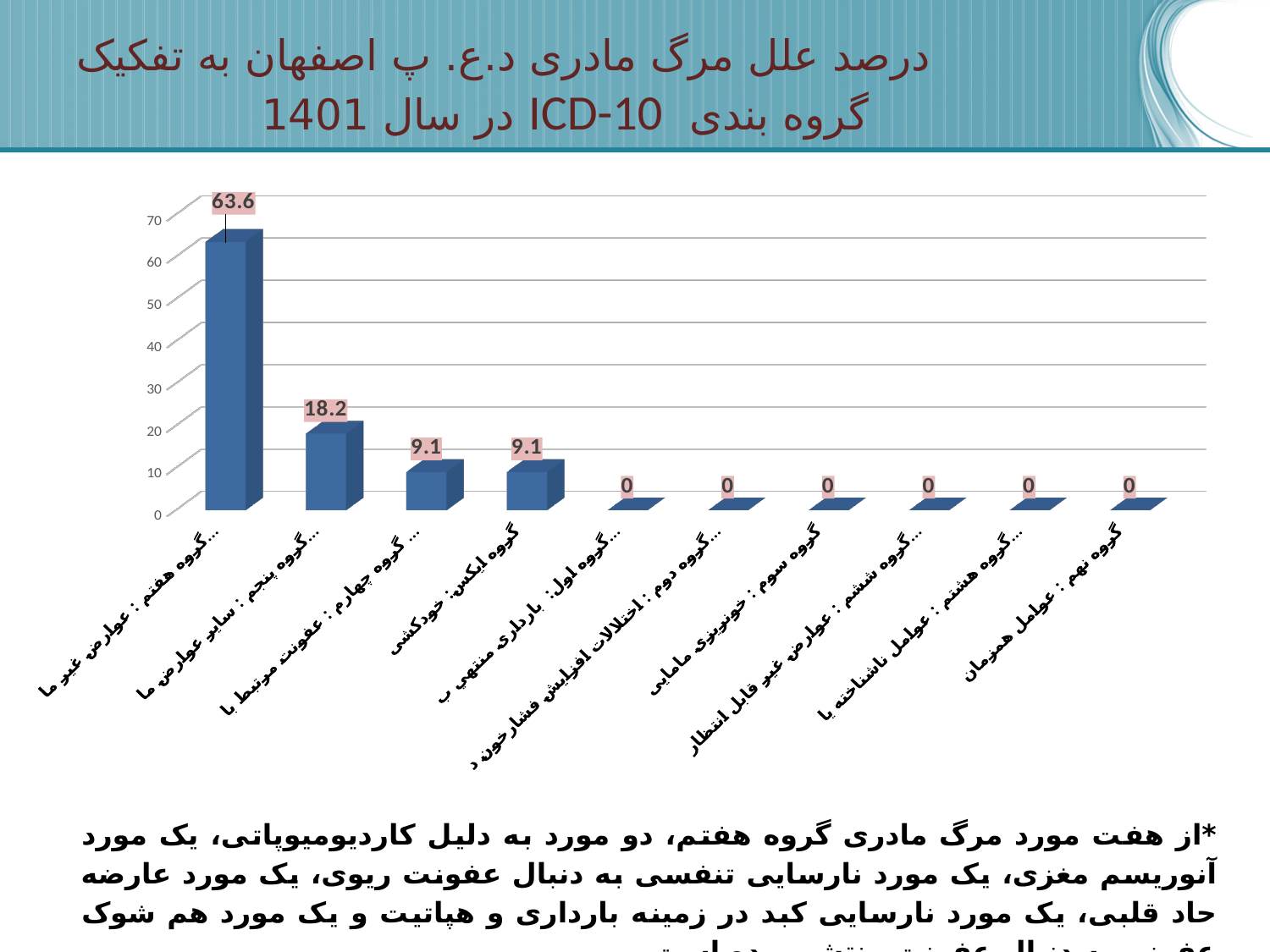

درصد علل مرگ مادری د.ع. پ اصفهان به تفکیک گروه بندی  ICD-10 در سال 1401

[unsupported chart]

*از هفت مورد مرگ مادری گروه هفتم، دو مورد به دلیل کاردیومیوپاتی، یک مورد آنوریسم مغزی، یک مورد نارسایی تنفسی به دنبال عفونت ریوی، یک مورد عارضه حاد قلبی، یک مورد نارسایی کبد در زمینه بارداری و هپاتیت و یک مورد هم شوک عفونی به دنبال عفونت منتشر بوده است.